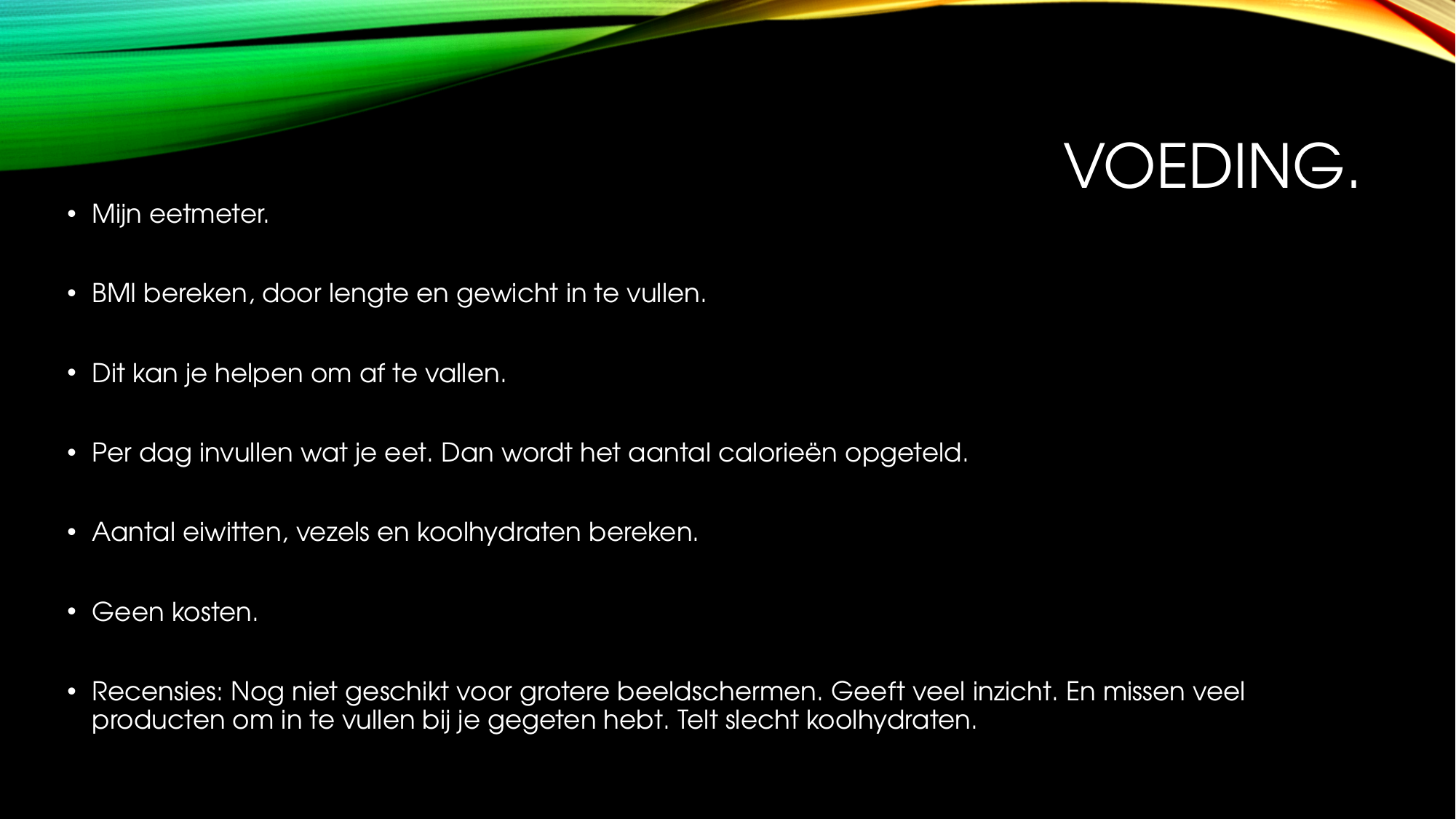

# Voeding.
Mijn eetmeter.

BMI bereken, door lengte en gewicht in te vullen.

Dit kan je helpen om af te vallen.

Per dag invullen wat je eet. Dan wordt het aantal calorieën opgeteld.

Aantal eiwitten, vezels en koolhydraten bereken.

Geen kosten.

Recensies: Nog niet geschikt voor grotere beeldschermen. Geeft veel inzicht. En missen veel producten om in te vullen bij je gegeten hebt. Telt slecht koolhydraten.